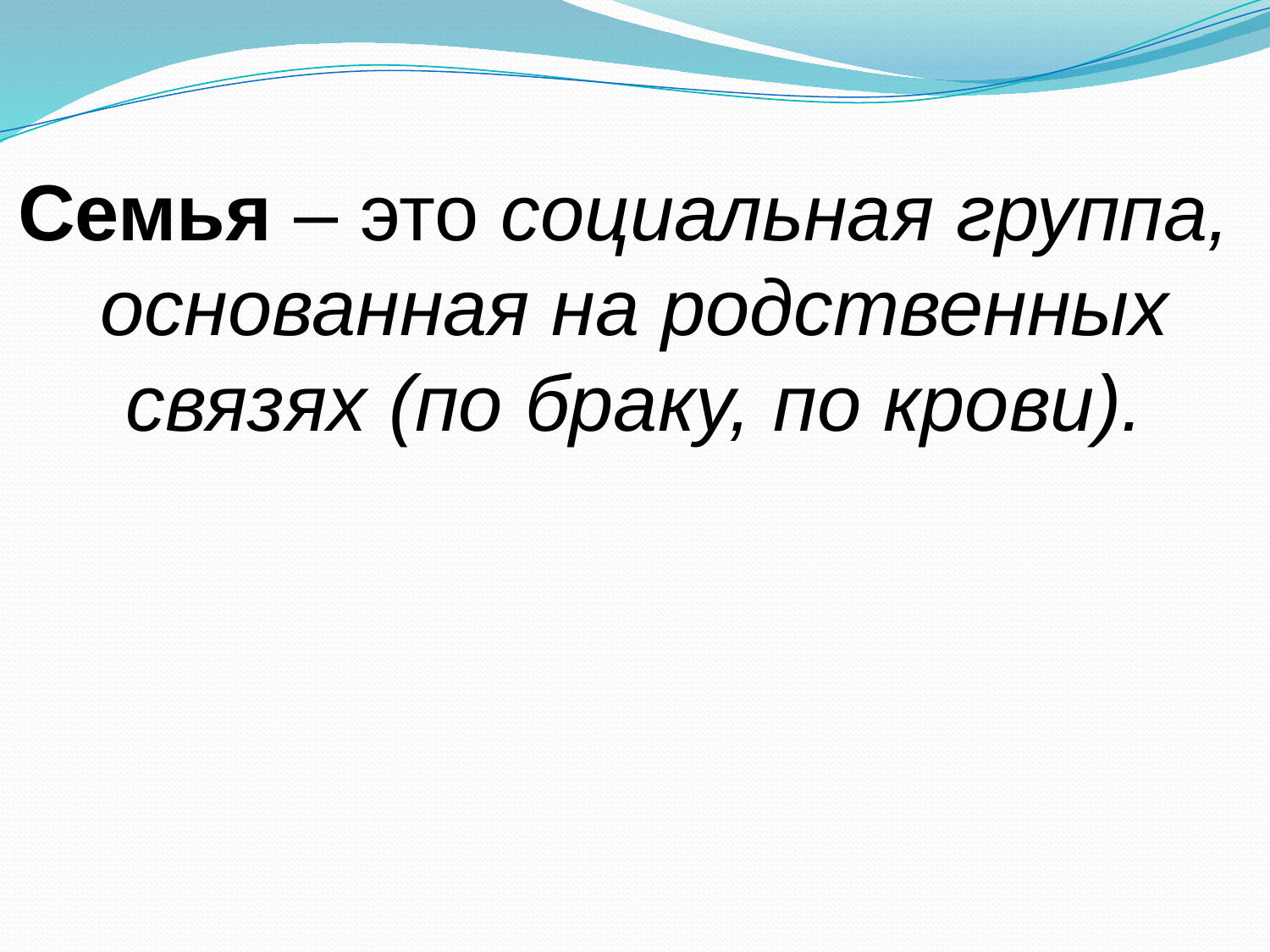

Семья – это социальная группа,
основанная на родственных связях (по браку, по крови).